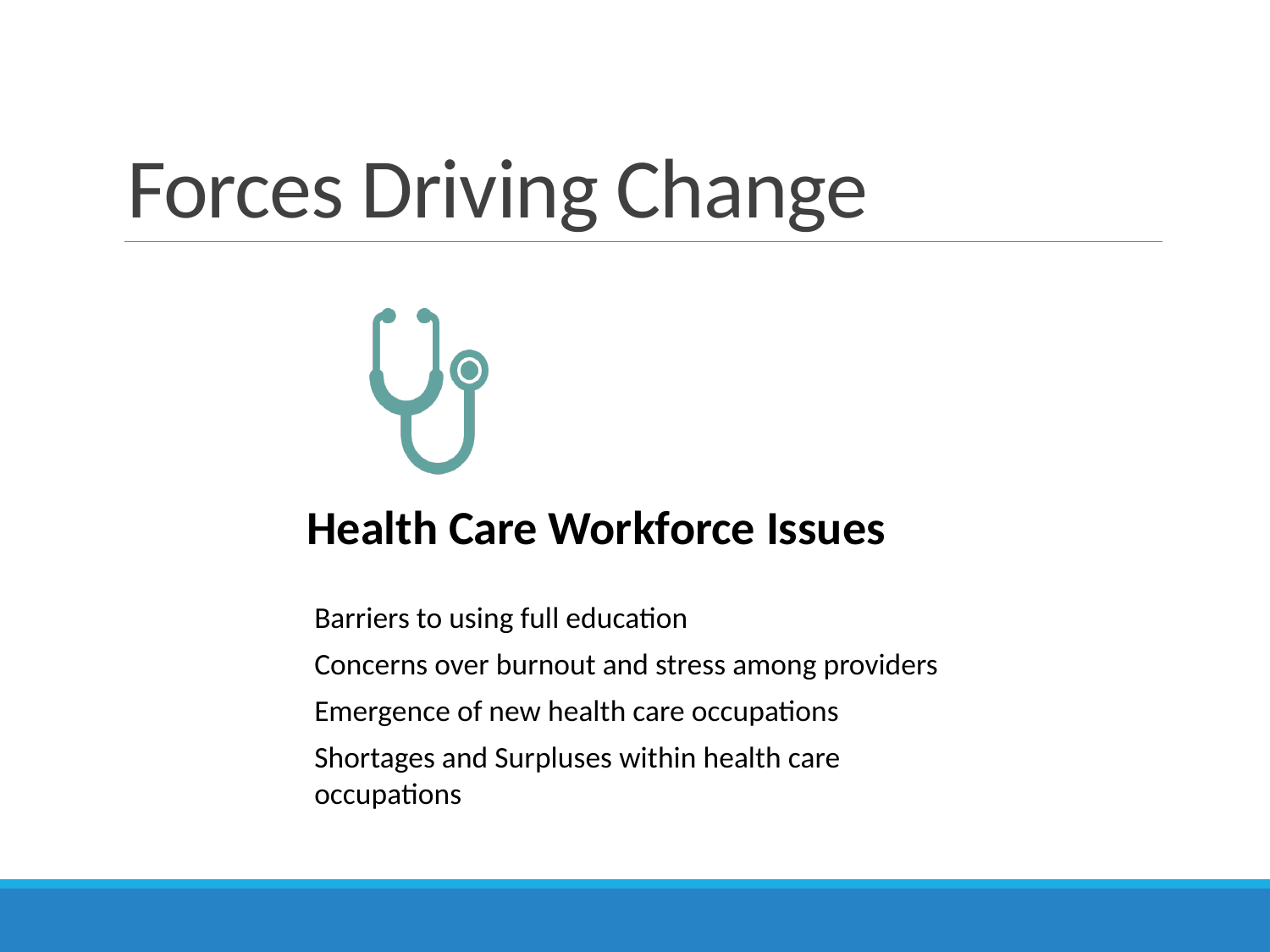

# Forces Driving Change
Health Care Workforce Issues
Barriers to using full education
Concerns over burnout and stress among providers
Emergence of new health care occupations
Shortages and Surpluses within health care occupations